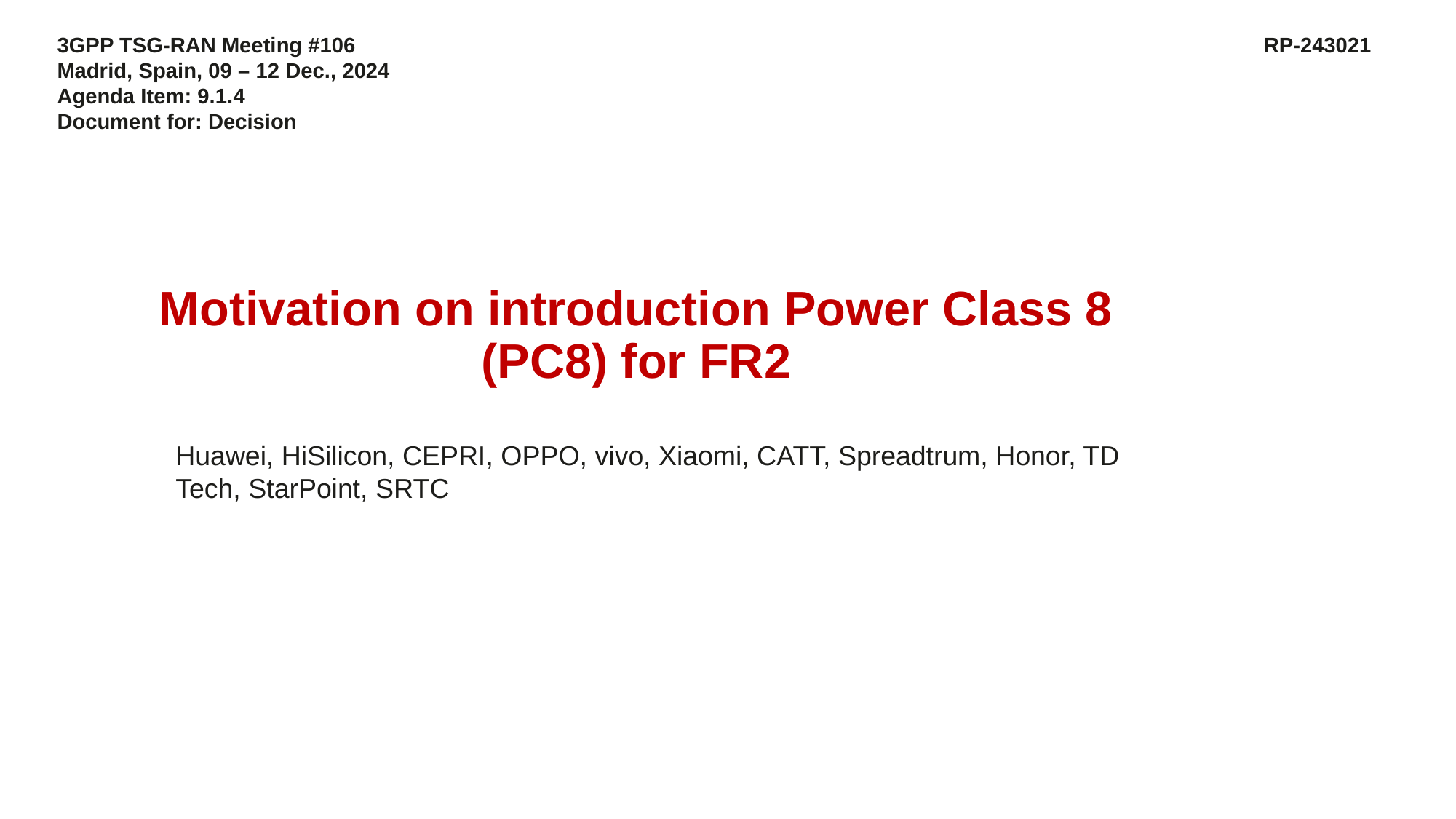

3GPP TSG-RAN Meeting #106						            			 RP-243021
Madrid, Spain, 09 – 12 Dec., 2024
Agenda Item: 9.1.4
Document for: Decision

Motivation on introduction Power Class 8 (PC8) for FR2
Huawei, HiSilicon, CEPRI, OPPO, vivo, Xiaomi, CATT, Spreadtrum, Honor, TD Tech, StarPoint, SRTC